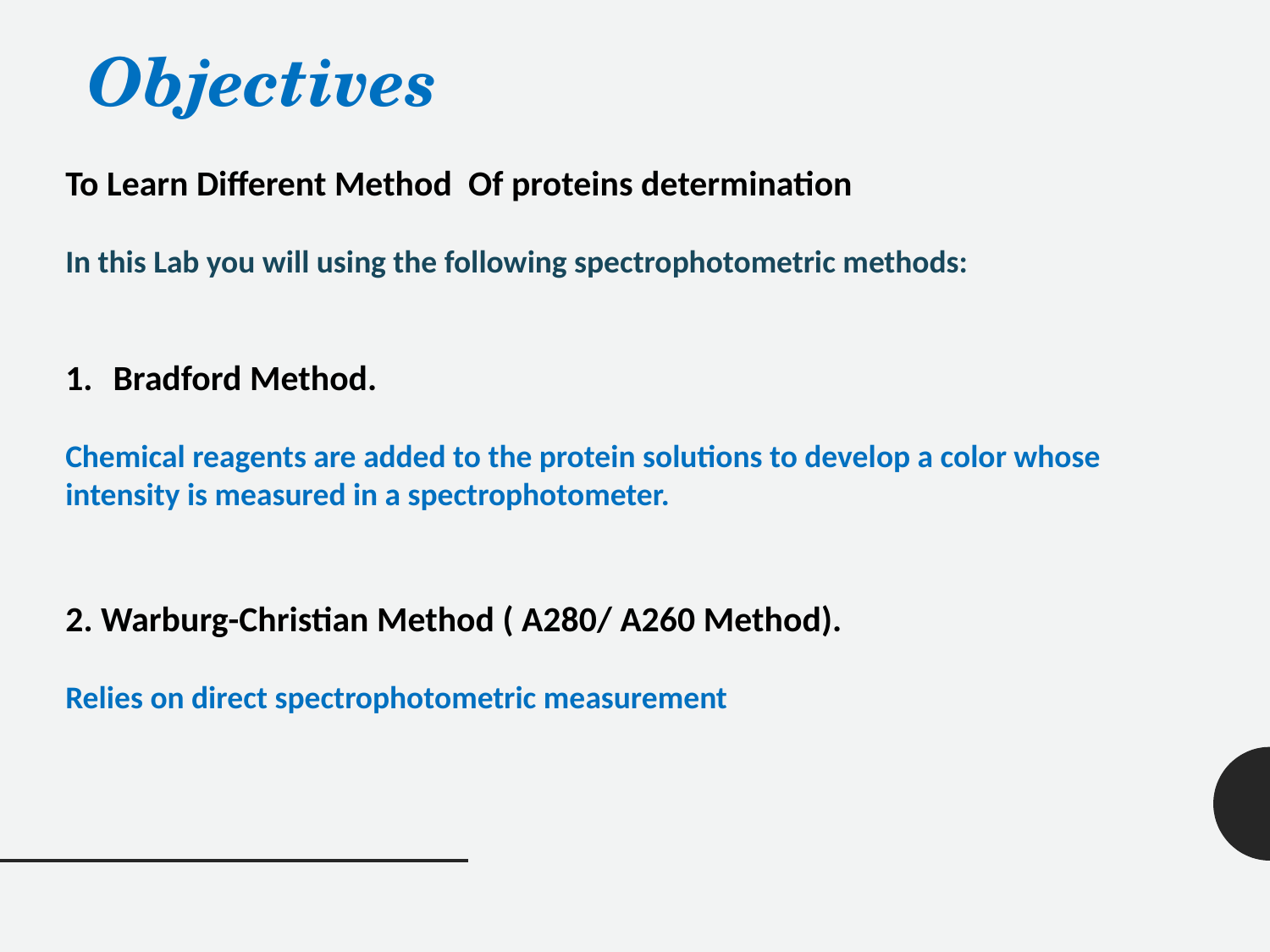

Objectives

To Learn Different Method  Of proteins determination

In this Lab you will using the following spectrophotometric methods:

Bradford Method.

Chemical reagents are added to the protein solutions to develop a color whose intensity is measured in a spectrophotometer.

2. Warburg-Christian Method ( A280/ A260 Method).

Relies on direct spectrophotometric measurement